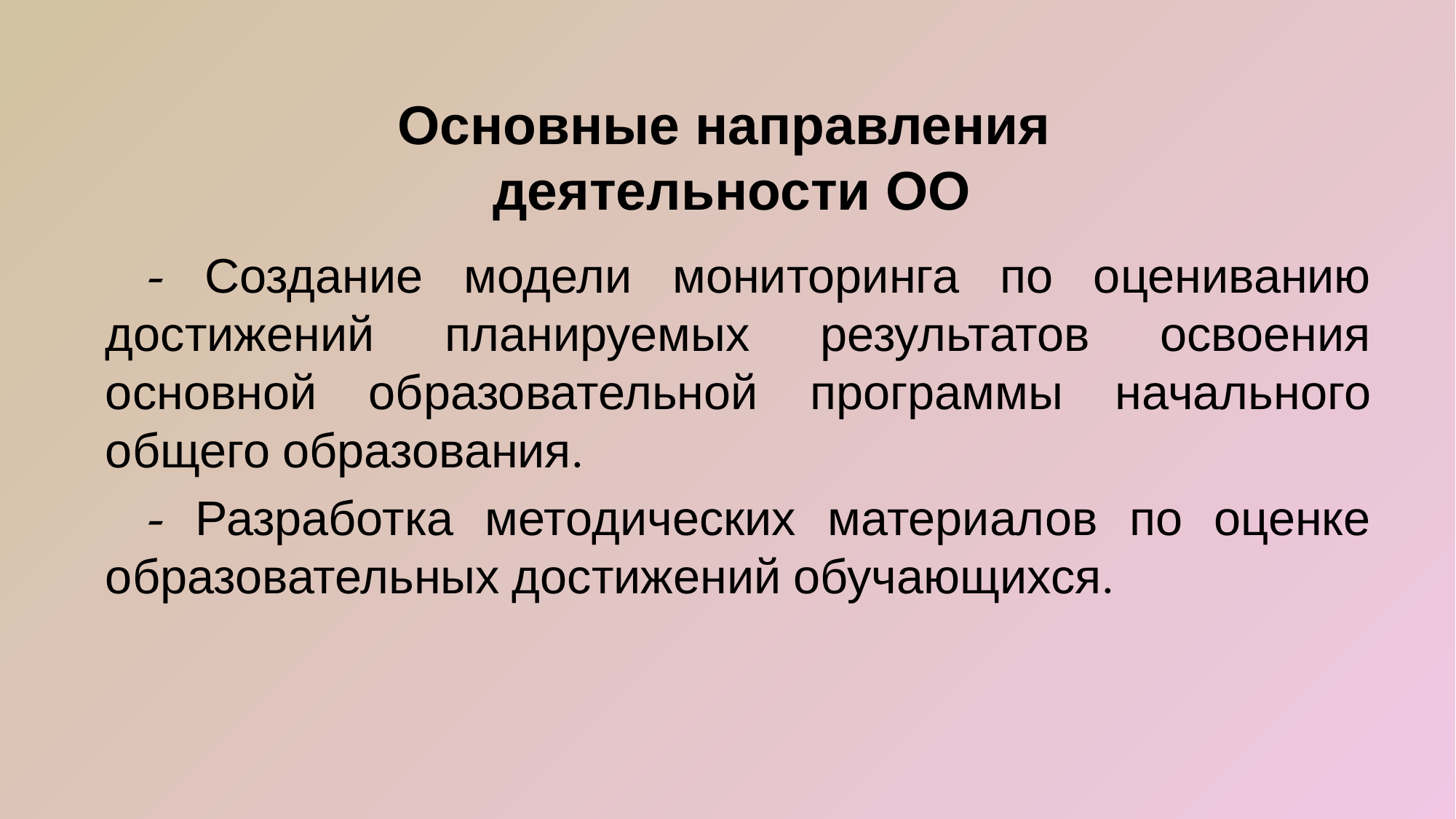

# Основные направления деятельности ОО
- Создание модели мониторинга по оцениванию достижений планируемых результатов освоения основной образовательной программы начального общего образования.
- Разработка методических материалов по оценке образовательных достижений обучающихся.